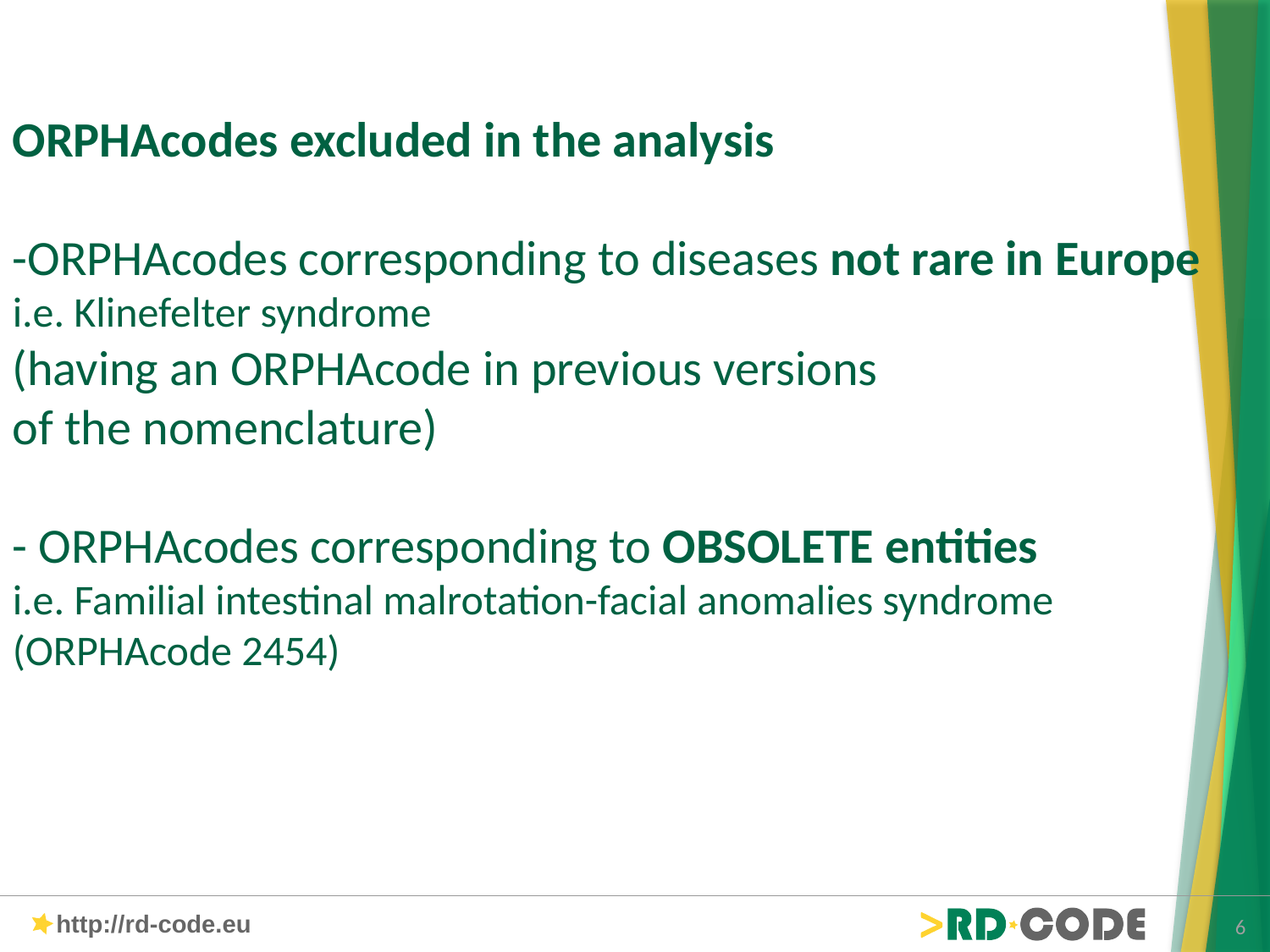

ORPHAcodes excluded in the analysis

-ORPHAcodes corresponding to diseases not rare in Europe
i.e. Klinefelter syndrome
(having an ORPHAcode in previous versions
of the nomenclature)

- ORPHAcodes corresponding to OBSOLETE entities
i.e. Familial intestinal malrotation-facial anomalies syndrome (ORPHAcode 2454)

6